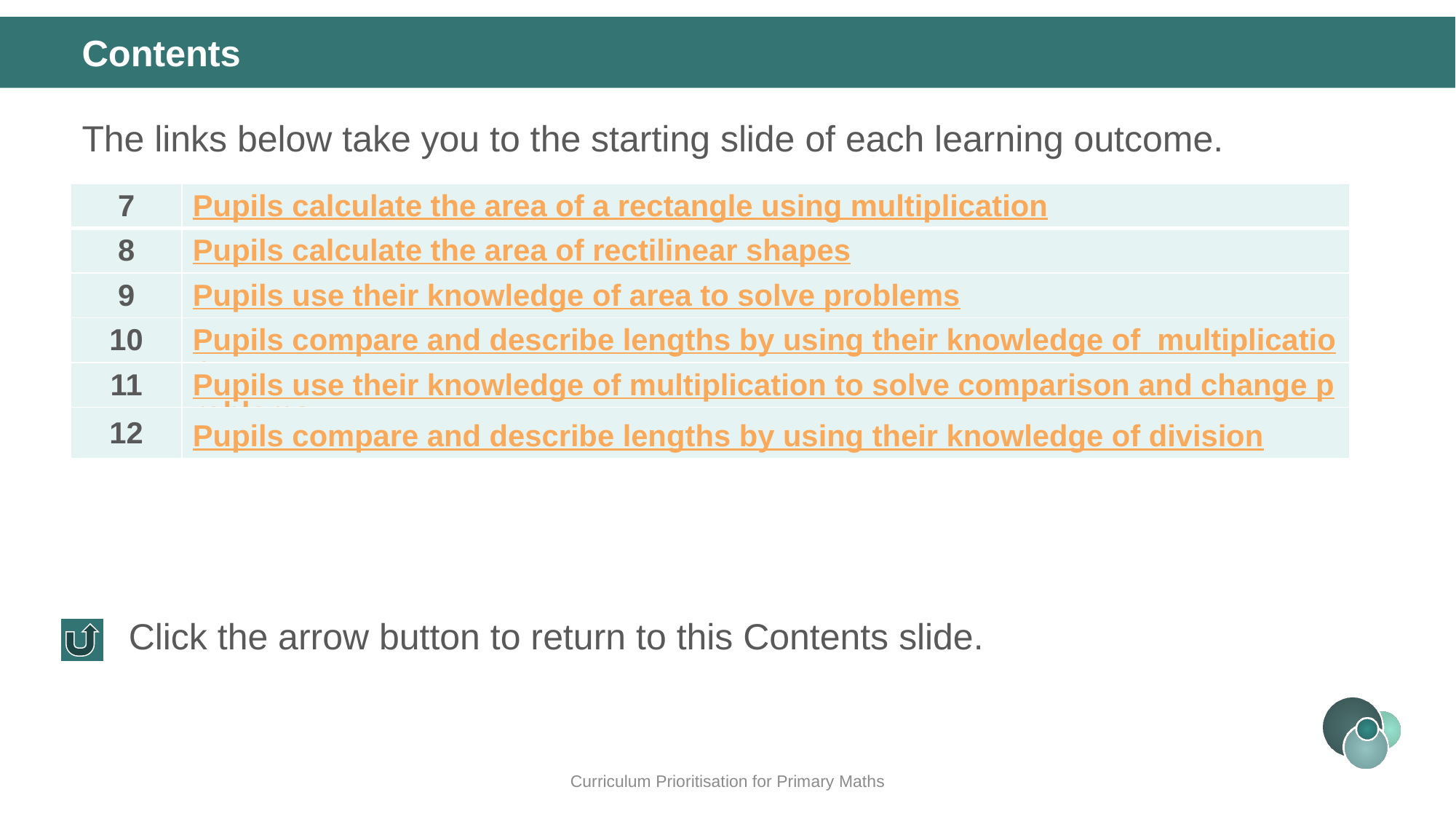

Contents
The links below take you to the starting slide of each learning outcome.
| 7 | Pupils calculate the area of a rectangle using multiplication |
| --- | --- |
| 8 | Pupils calculate the area of rectilinear shapes |
| 9 | Pupils use their knowledge of area to solve problems |
| 10 | Pupils compare and describe lengths by using their knowledge of multiplication |
| 11 | Pupils use their knowledge of multiplication to solve comparison and change problems |
| 12 | Pupils compare and describe lengths by using their knowledge of division |
Click the arrow button to return to this Contents slide.

Curriculum Prioritisation for Primary Maths